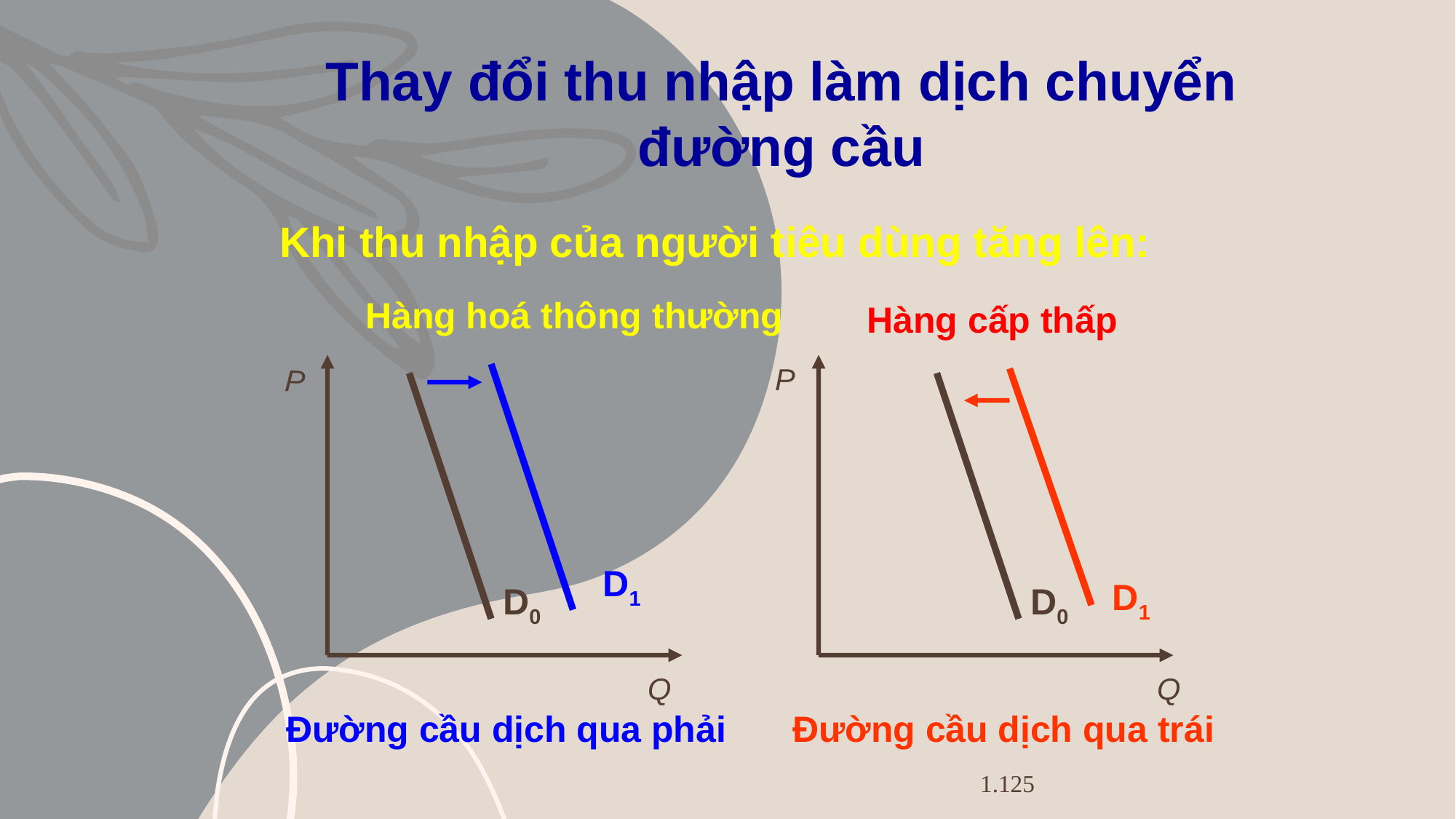

Thay đổi thu nhập làm dịch chuyển đường cầu
Khi thu nhập của người tiêu dùng tăng lên:
Hàng hoá thông thường

P

D0

Q
Hàng cấp thấp
P

D0

Q

D1
Đường cầu dịch qua phải

D1
Đường cầu dịch qua trái
1.125